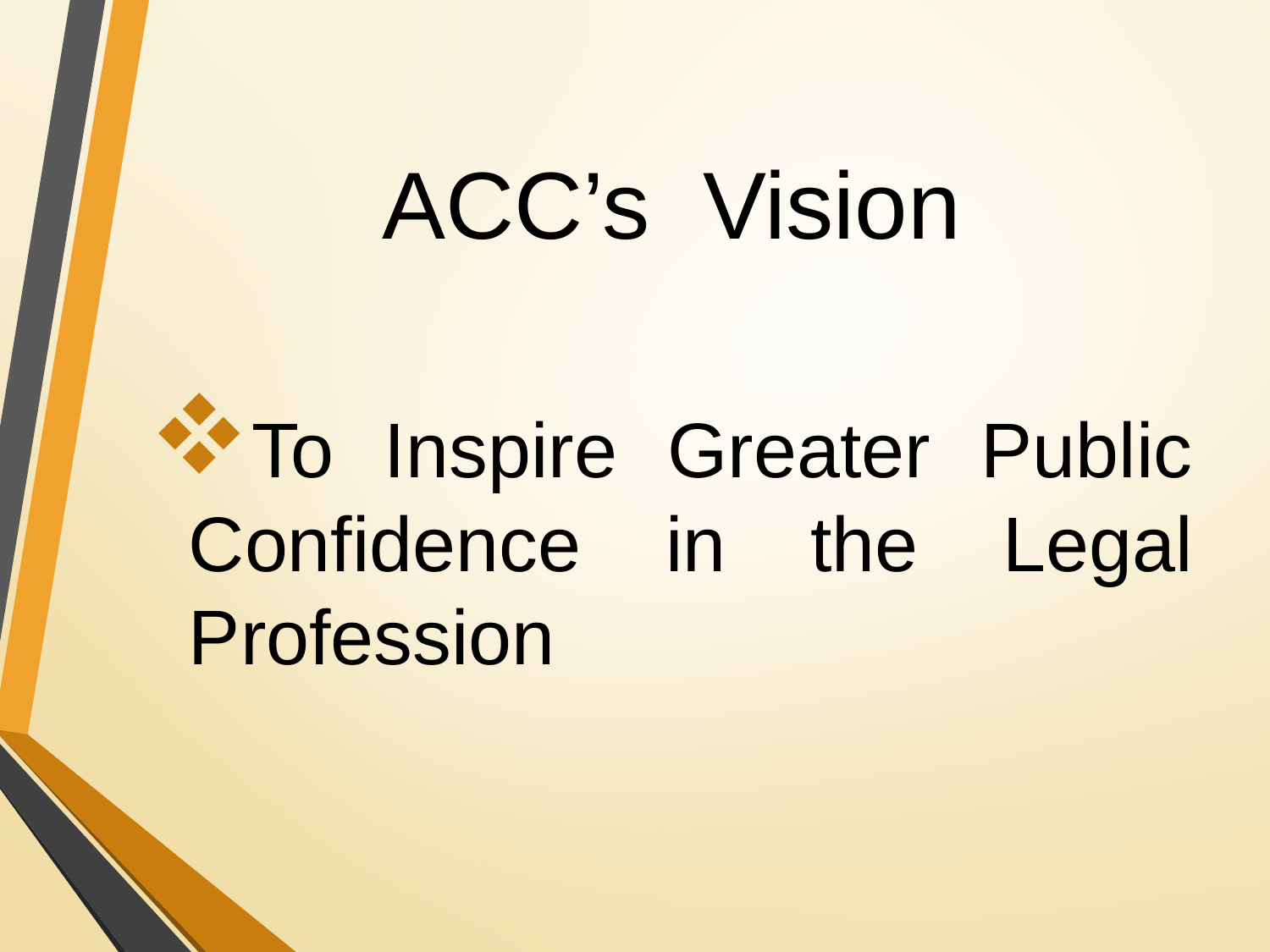

# ACC’s  Vision
To Inspire Greater Public Confidence in the Legal Profession